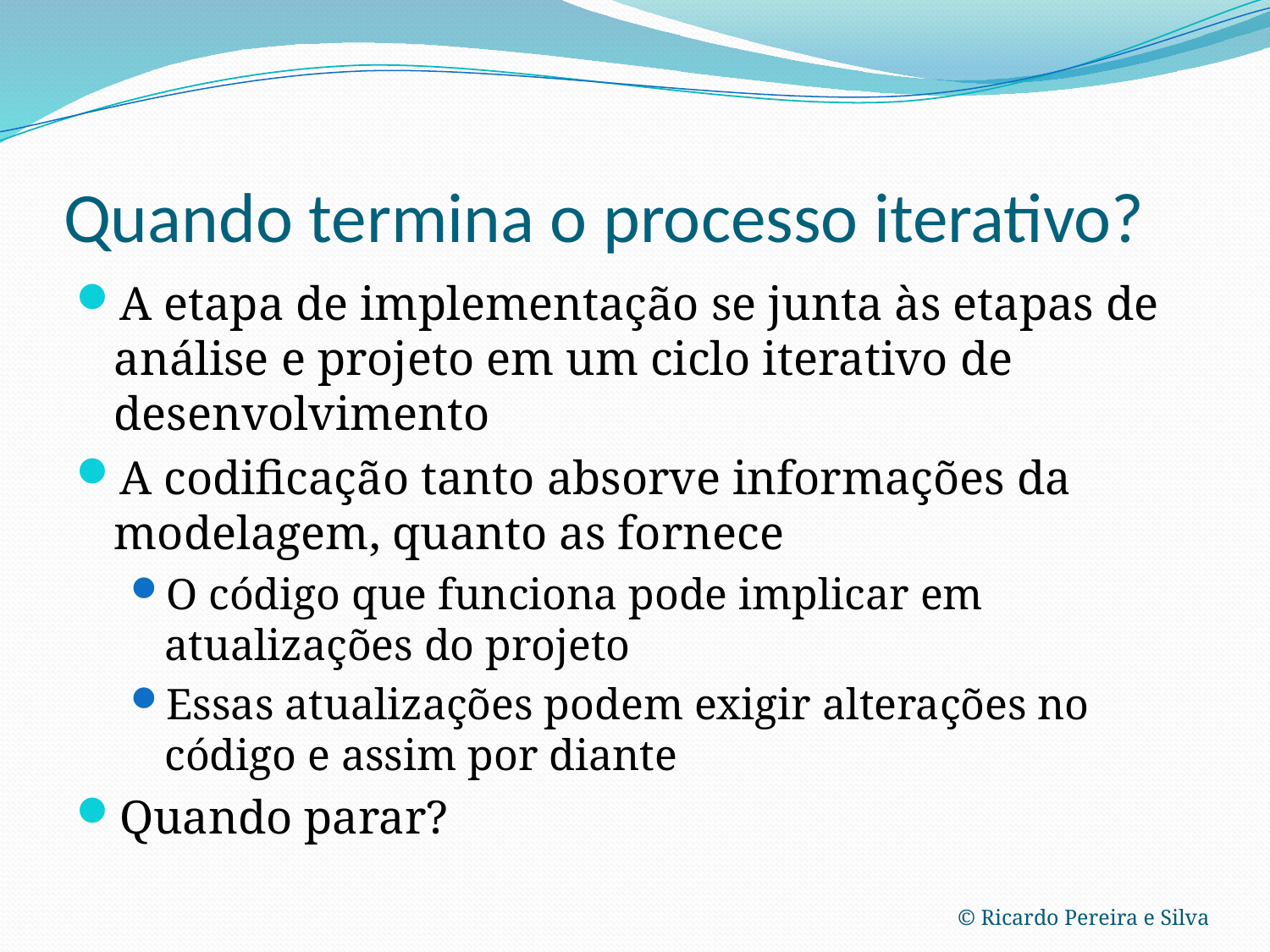

# Quando termina o processo iterativo?
A etapa de implementação se junta às etapas de análise e projeto em um ciclo iterativo de desenvolvimento
A codificação tanto absorve informações da modelagem, quanto as fornece
O código que funciona pode implicar em atualizações do projeto
Essas atualizações podem exigir alterações no código e assim por diante
Quando parar?
© Ricardo Pereira e Silva